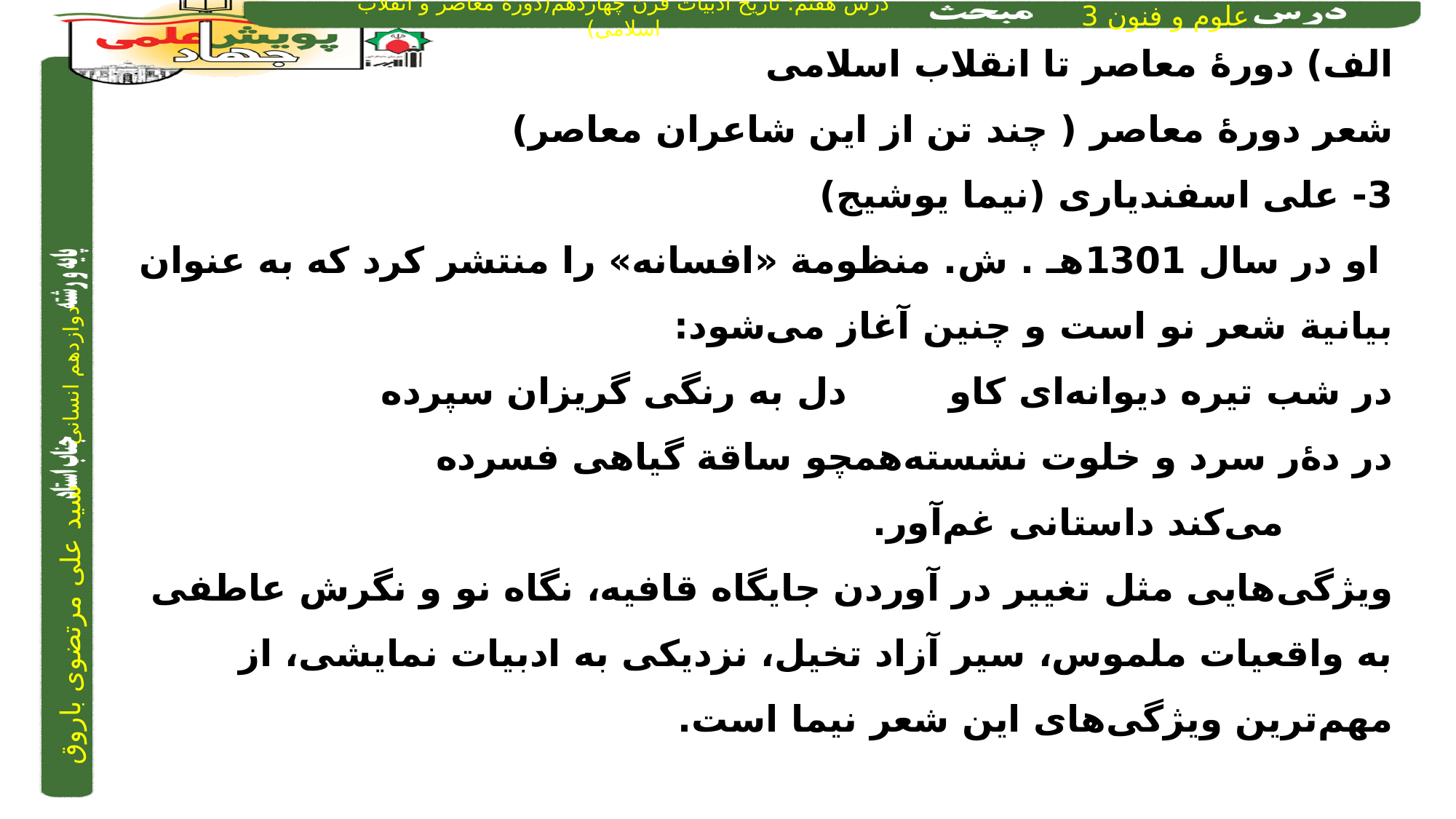

الف) دورۀ معاصر تا انقلاب اسلامی
شعر دورۀ معاصر ( چند تن از این شاعران معاصر)
3- علی اسفندیاری (نیما یوشیج)
 او در سال 1301هـ . ش. منظومة «افسانه» را منتشر کرد که به عنوان بیانیة شعر نو است و چنین آغاز می‌شود:
در شب تیره دیوانه‌ای کاو		دل به رنگی گریزان سپرده
در دۀر سرد و خلوت نشسته	همچو ساقة گیاهی فسرده
		می‌کند داستانی غم‌آور.
ویژگی‌هایی مثل تغییر در آوردن جایگاه قافیه، نگاه نو و نگرش عاطفی به واقعیات ملموس، سیر آزاد تخیل، نزدیکی به ادبیات نمایشی، از مهم‌ترین ویژگی‌های این شعر نیما است.